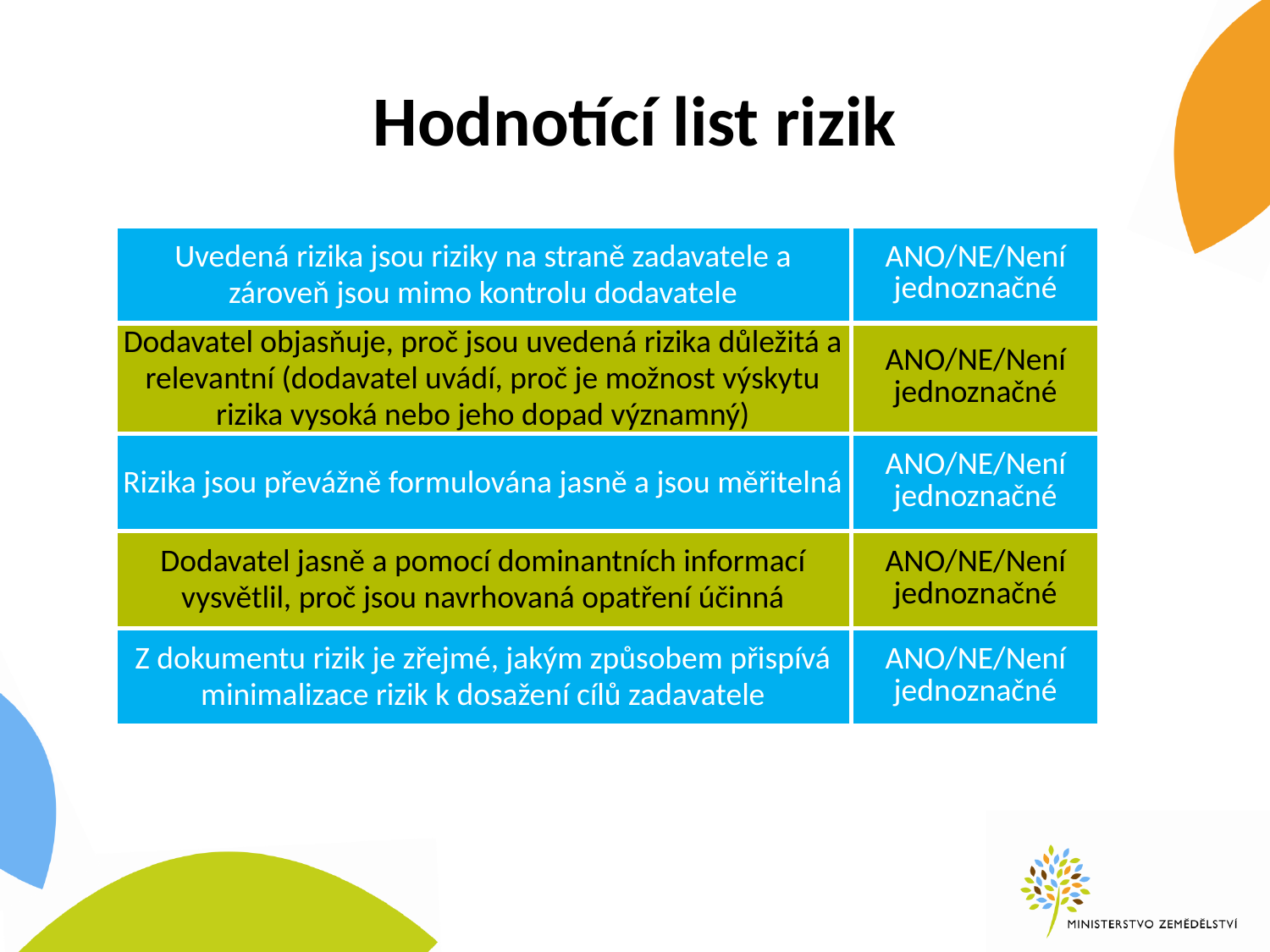

# Hodnotící list rizik
| Uvedená rizika jsou riziky na straně zadavatele a zároveň jsou mimo kontrolu dodavatele | ANO/NE/Není jednoznačné |
| --- | --- |
| Dodavatel objasňuje, proč jsou uvedená rizika důležitá a relevantní (dodavatel uvádí, proč je možnost výskytu rizika vysoká nebo jeho dopad významný) | ANO/NE/Není jednoznačné |
| Rizika jsou převážně formulována jasně a jsou měřitelná | ANO/NE/Není jednoznačné |
| Dodavatel jasně a pomocí dominantních informací vysvětlil, proč jsou navrhovaná opatření účinná | ANO/NE/Není jednoznačné |
| Z dokumentu rizik je zřejmé, jakým způsobem přispívá minimalizace rizik k dosažení cílů zadavatele | ANO/NE/Není jednoznačné |